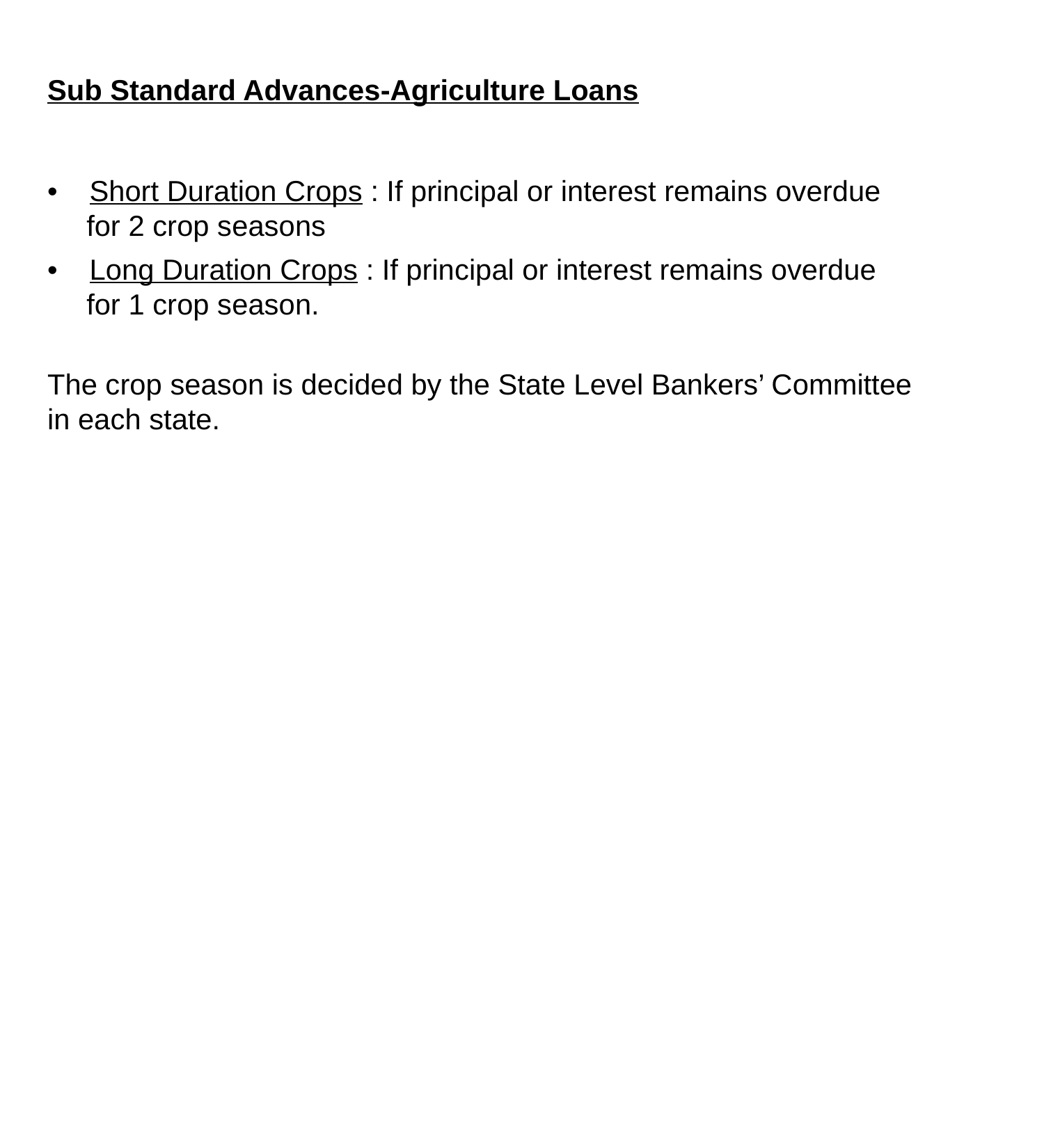

Sub Standard Advances-Agriculture Loans
•    Short Duration Crops : If principal or interest remains overdue for 2 crop seasons
•    Long Duration Crops : If principal or interest remains overdue for 1 crop season.
The crop season is decided by the State Level Bankers’ Committee in each state.